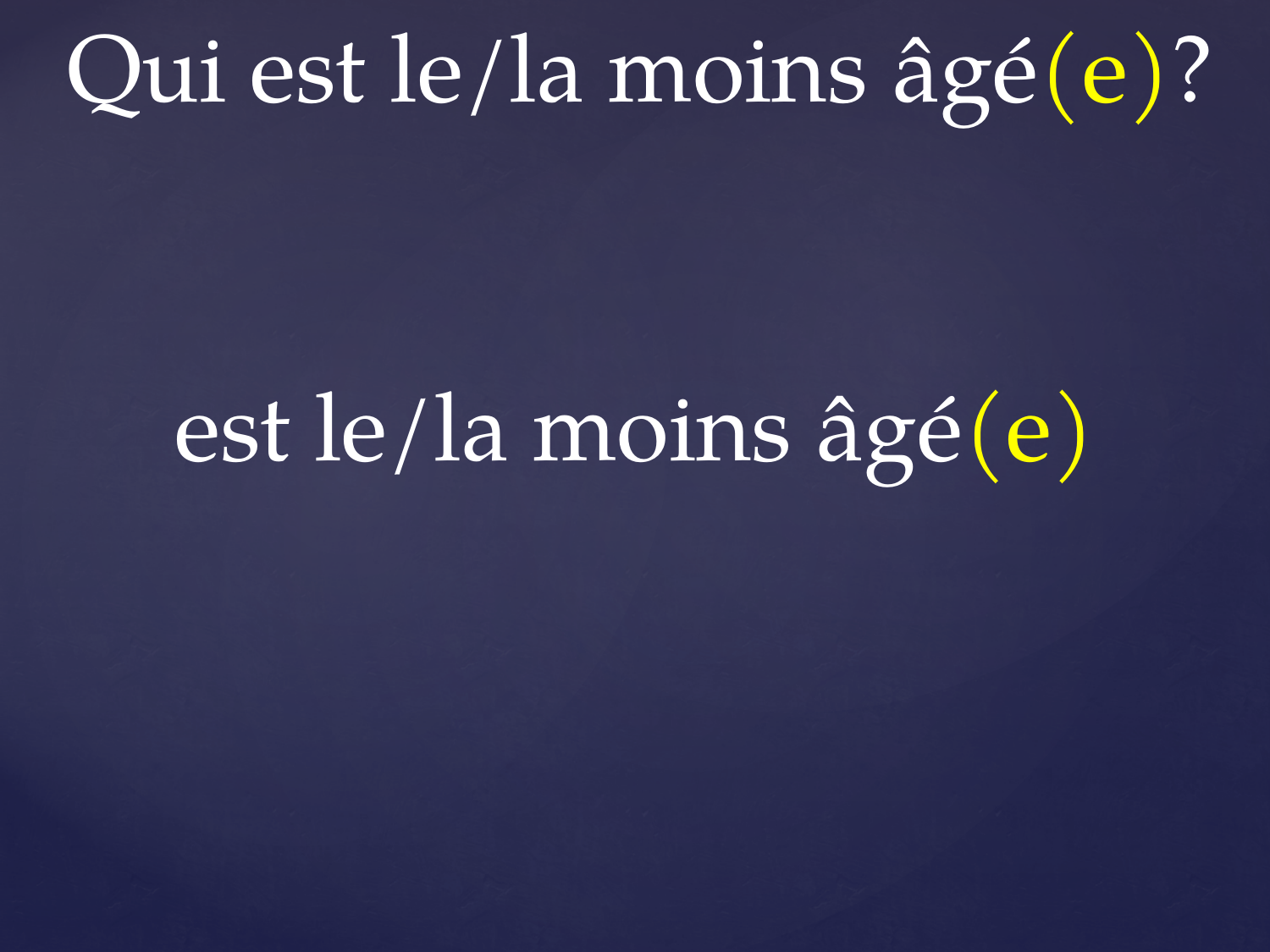

Qui est le/la moins âgé(e)?
est le/la moins âgé(e)